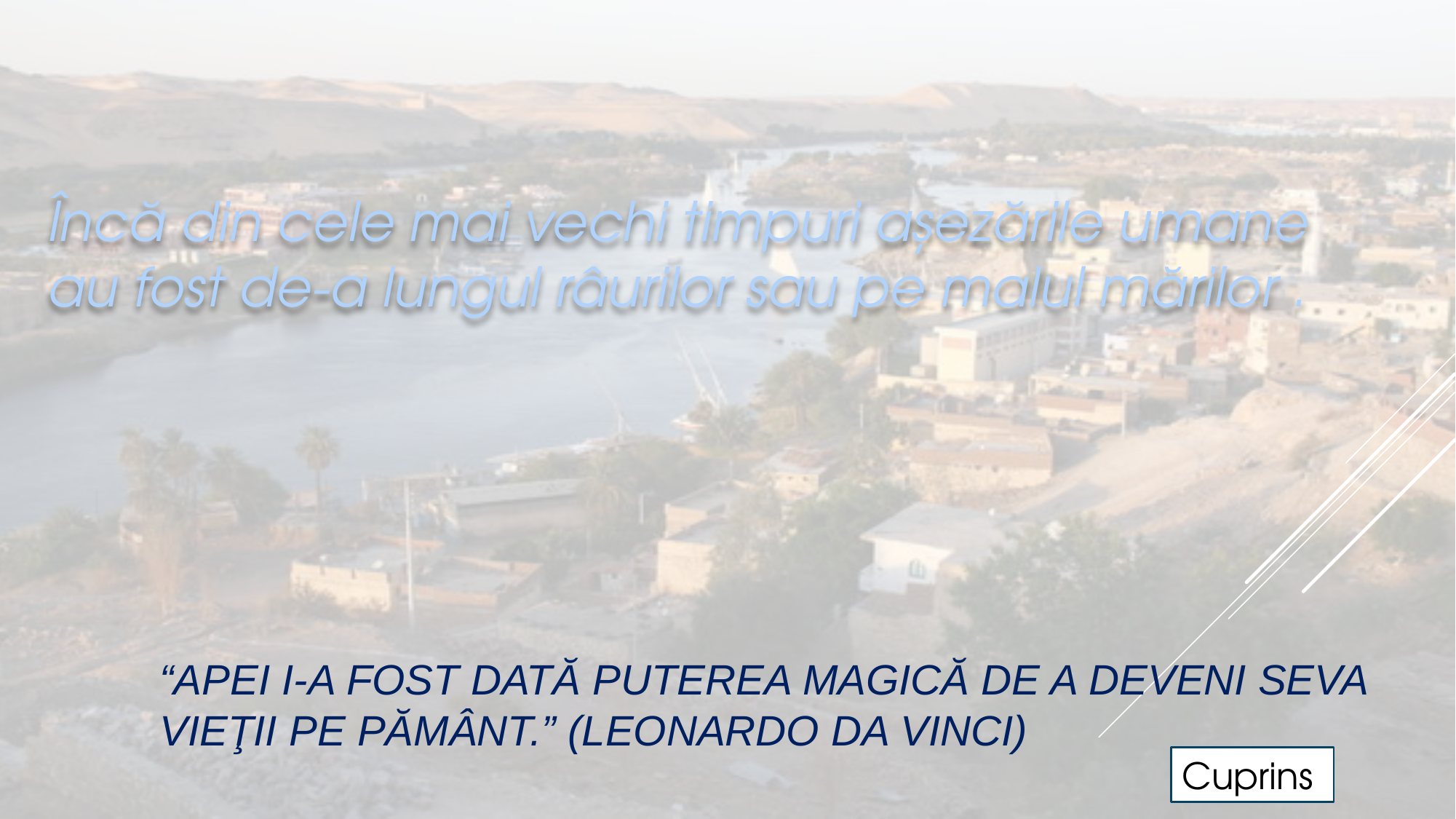

Încă din cele mai vechi timpuri aşezările umane au fost de-a lungul râurilor sau pe malul mărilor .
# “Apei i-a fost dată puterea magică de a deveni seva vieţii pe pământ.” (Leonardo da Vinci)
Cuprins